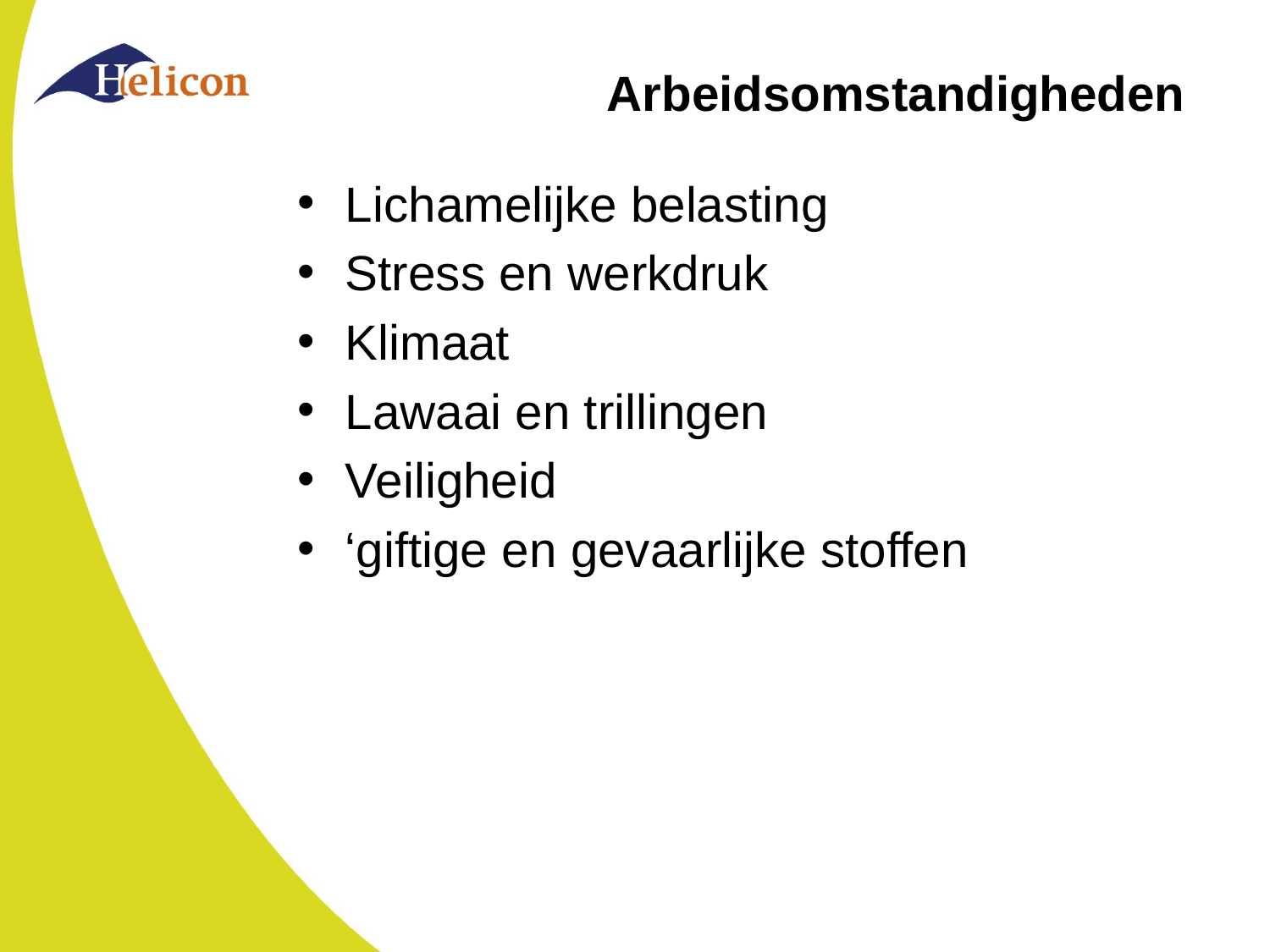

# Arbeidsomstandigheden
Lichamelijke belasting
Stress en werkdruk
Klimaat
Lawaai en trillingen
Veiligheid
‘giftige en gevaarlijke stoffen